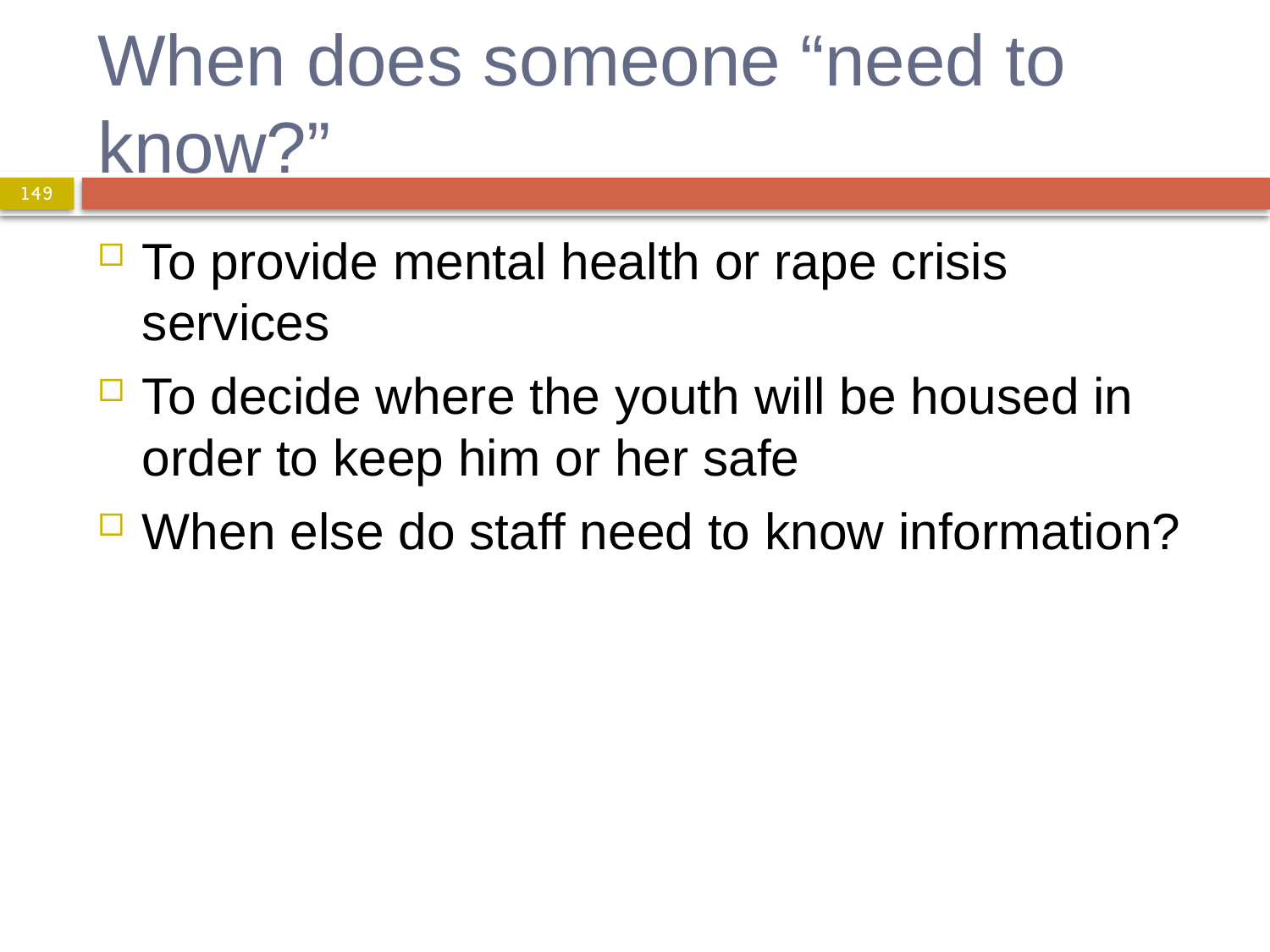

# When does someone “need to know?”
149
To provide mental health or rape crisis services
To decide where the youth will be housed in order to keep him or her safe
When else do staff need to know information?